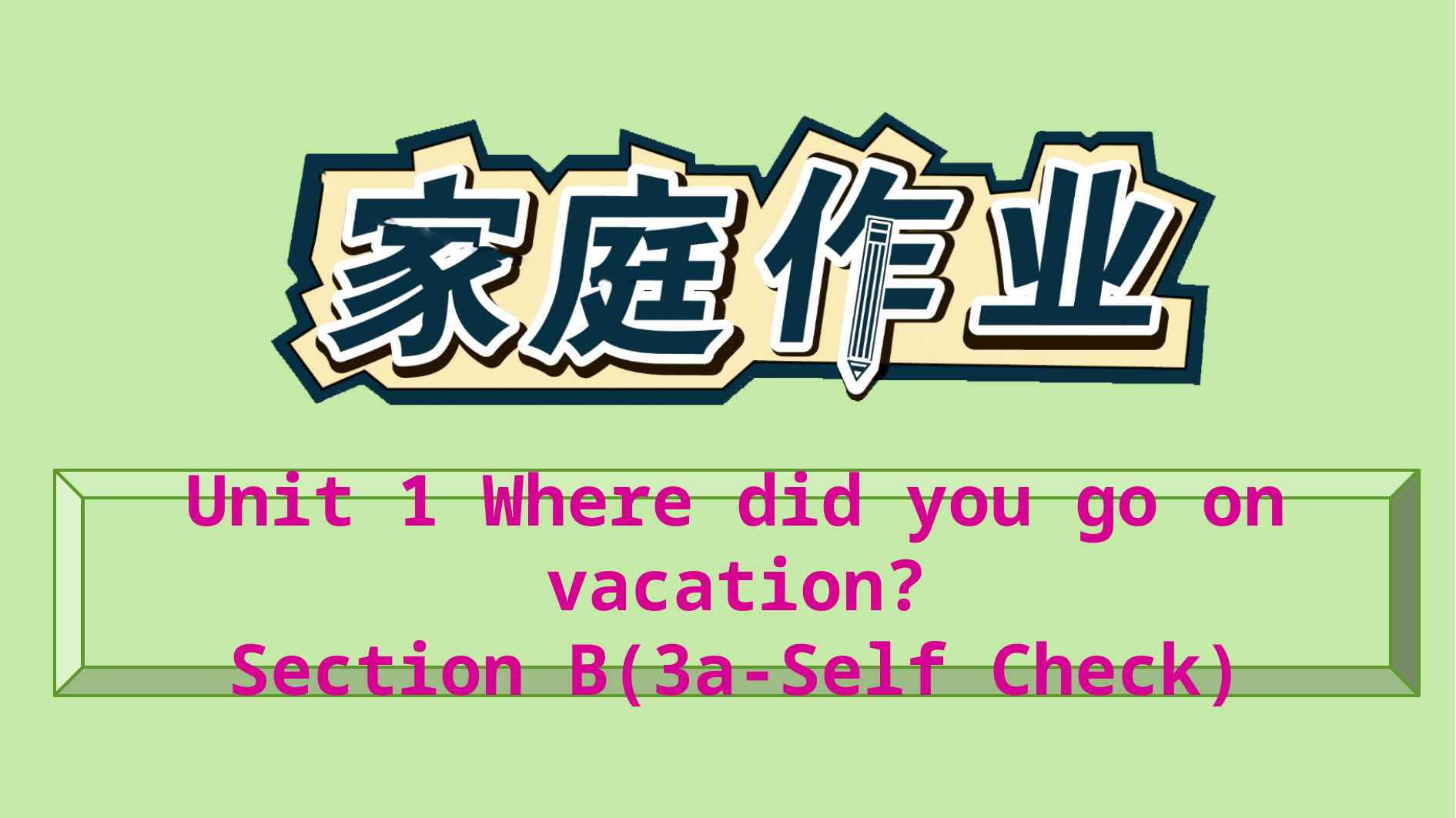

Unit 1 Where did you go on vacation?
Section B(3a-Self Check)